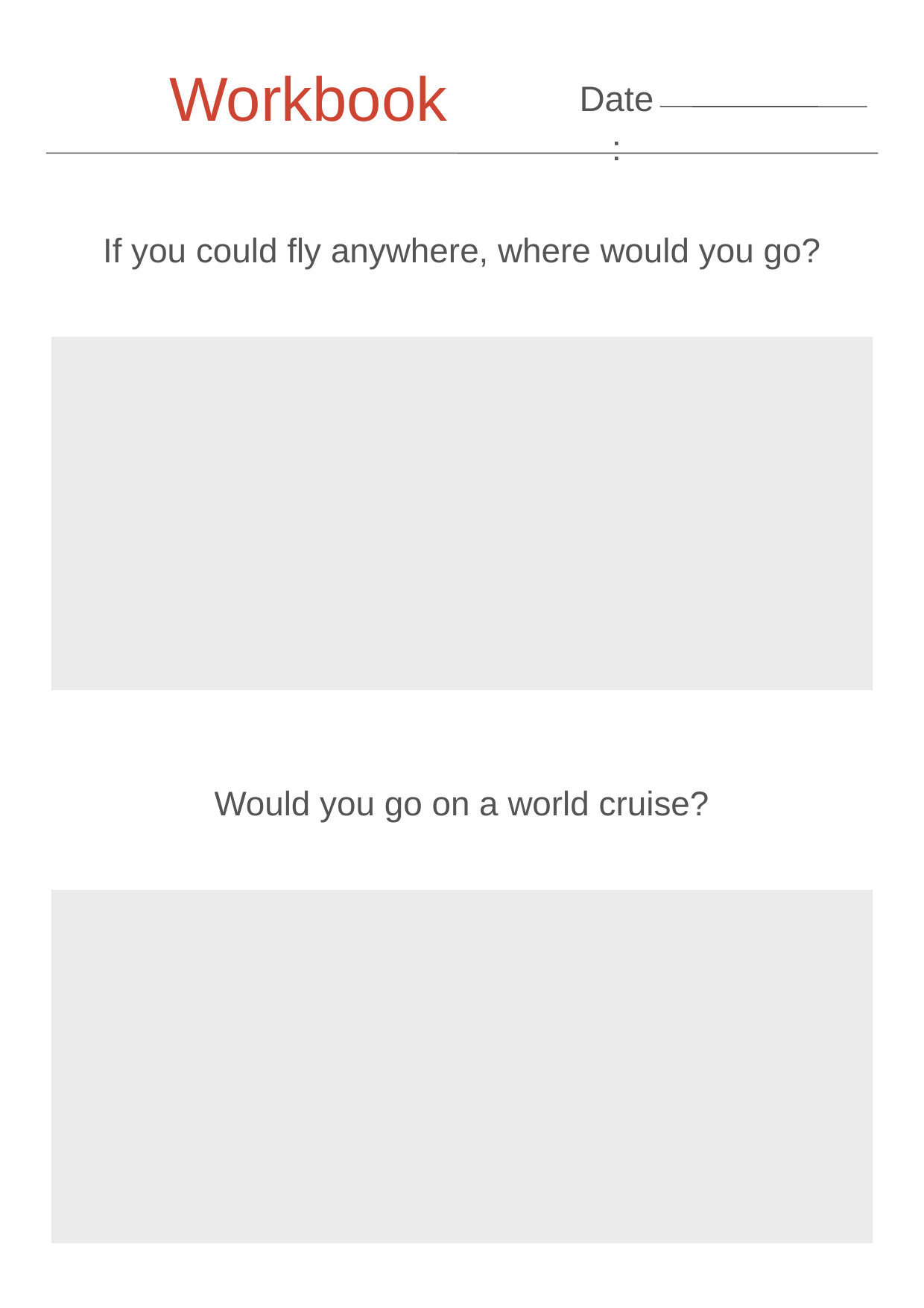

Workbook
Date:

If you could fly anywhere, where would you go?

Would you go on a world cruise?